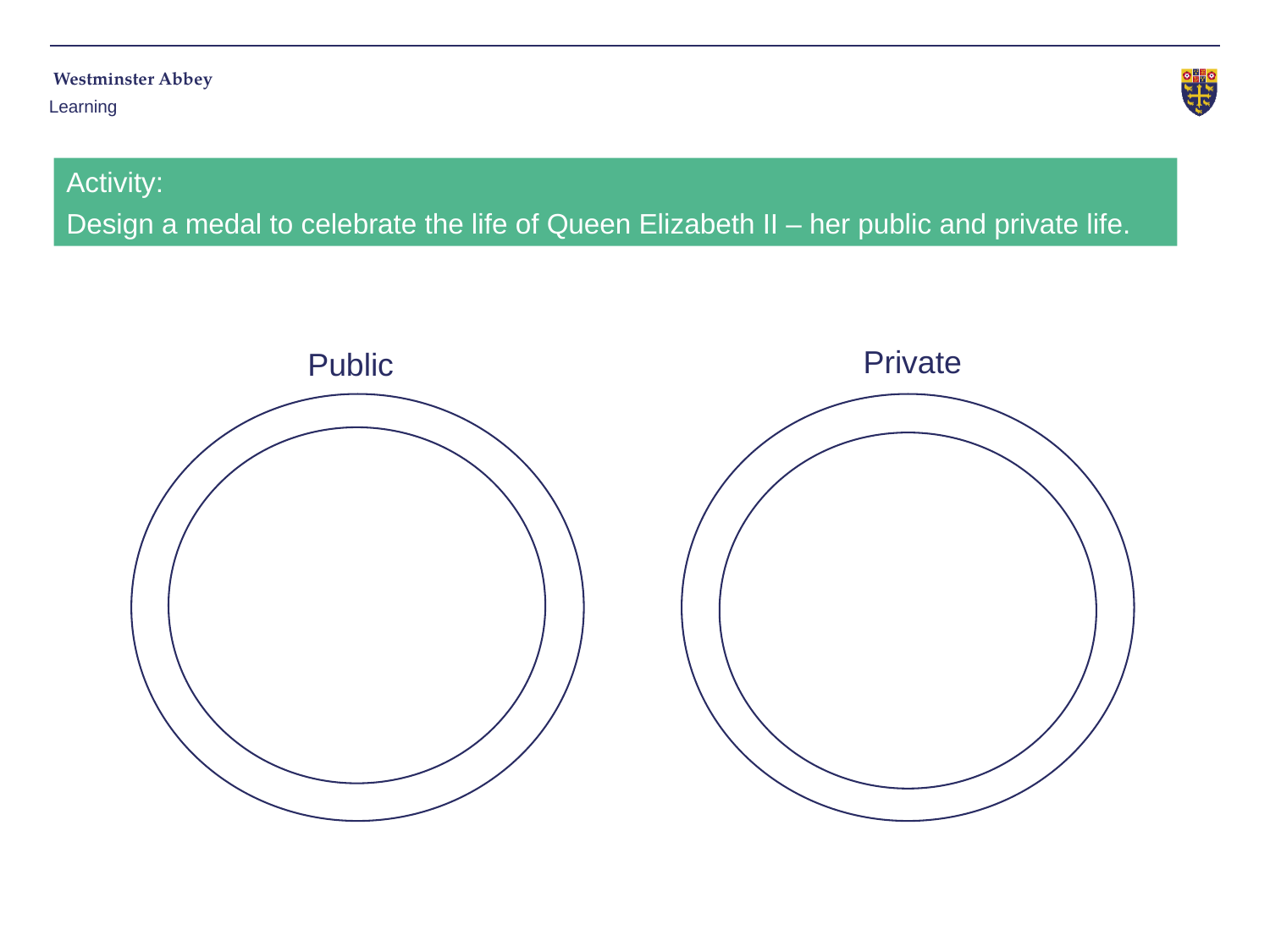

Learning
Activity:
Design a medal to celebrate the life of Queen Elizabeth II – her public and private life.
Private
Public